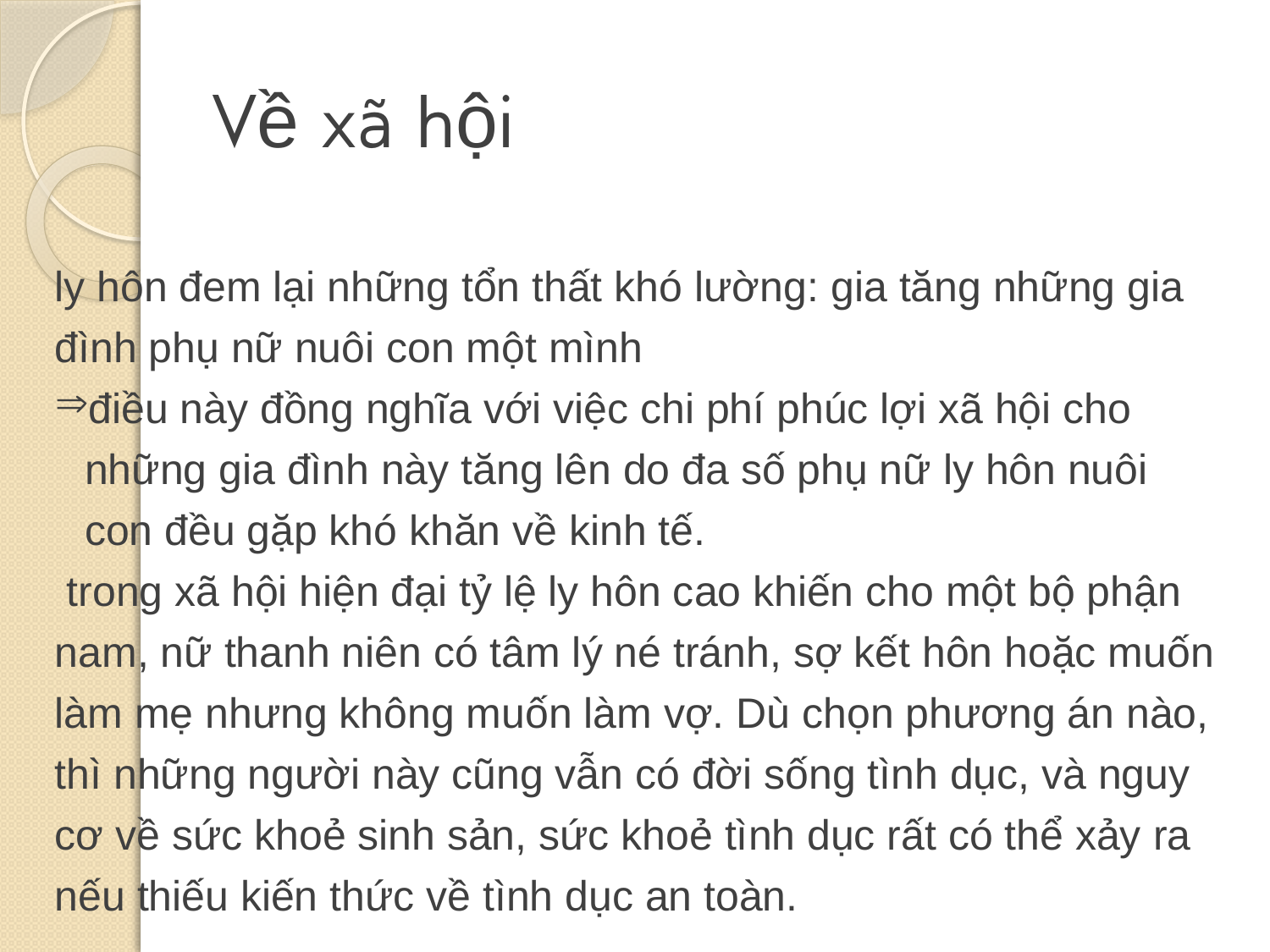

# Về xã hội
ly hôn đem lại những tổn thất khó lường: gia tăng những gia đình phụ nữ nuôi con một mình
điều này đồng nghĩa với việc chi phí phúc lợi xã hội cho những gia đình này tăng lên do đa số phụ nữ ly hôn nuôi con đều gặp khó khăn về kinh tế.
 trong xã hội hiện đại tỷ lệ ly hôn cao khiến cho một bộ phận nam, nữ thanh niên có tâm lý né tránh, sợ kết hôn hoặc muốn làm mẹ nhưng không muốn làm vợ. Dù chọn phương án nào, thì những người này cũng vẫn có đời sống tình dục, và nguy cơ về sức khoẻ sinh sản, sức khoẻ tình dục rất có thể xảy ra nếu thiếu kiến thức về tình dục an toàn.